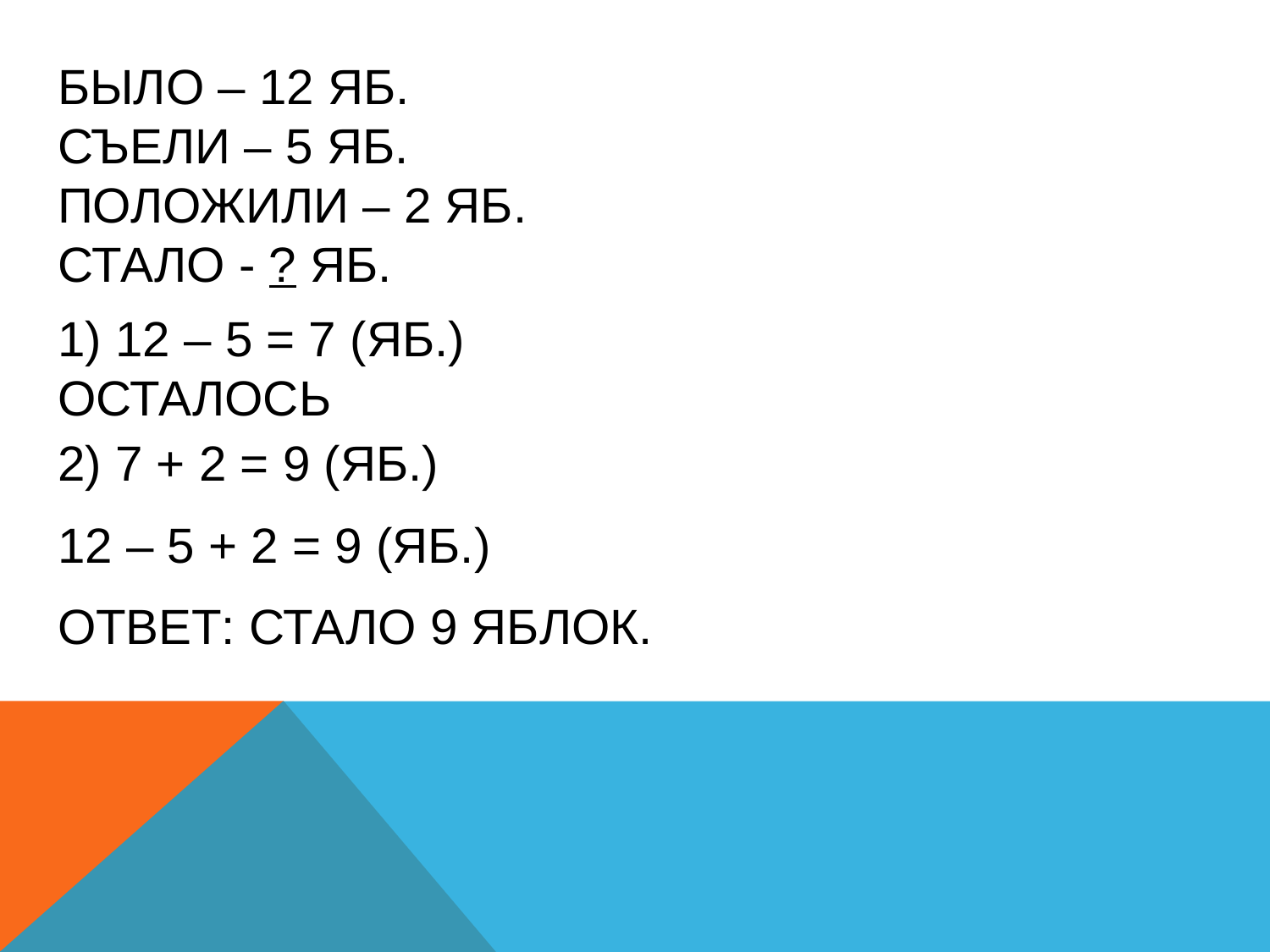

# Было – 12 яб. Съели – 5 яб. Положили – 2 яб. Стало - ? Яб.
1) 12 – 5 = 7 (яб.) осталось
2) 7 + 2 = 9 (яб.)
12 – 5 + 2 = 9 (яб.)
Ответ: стало 9 яблок.